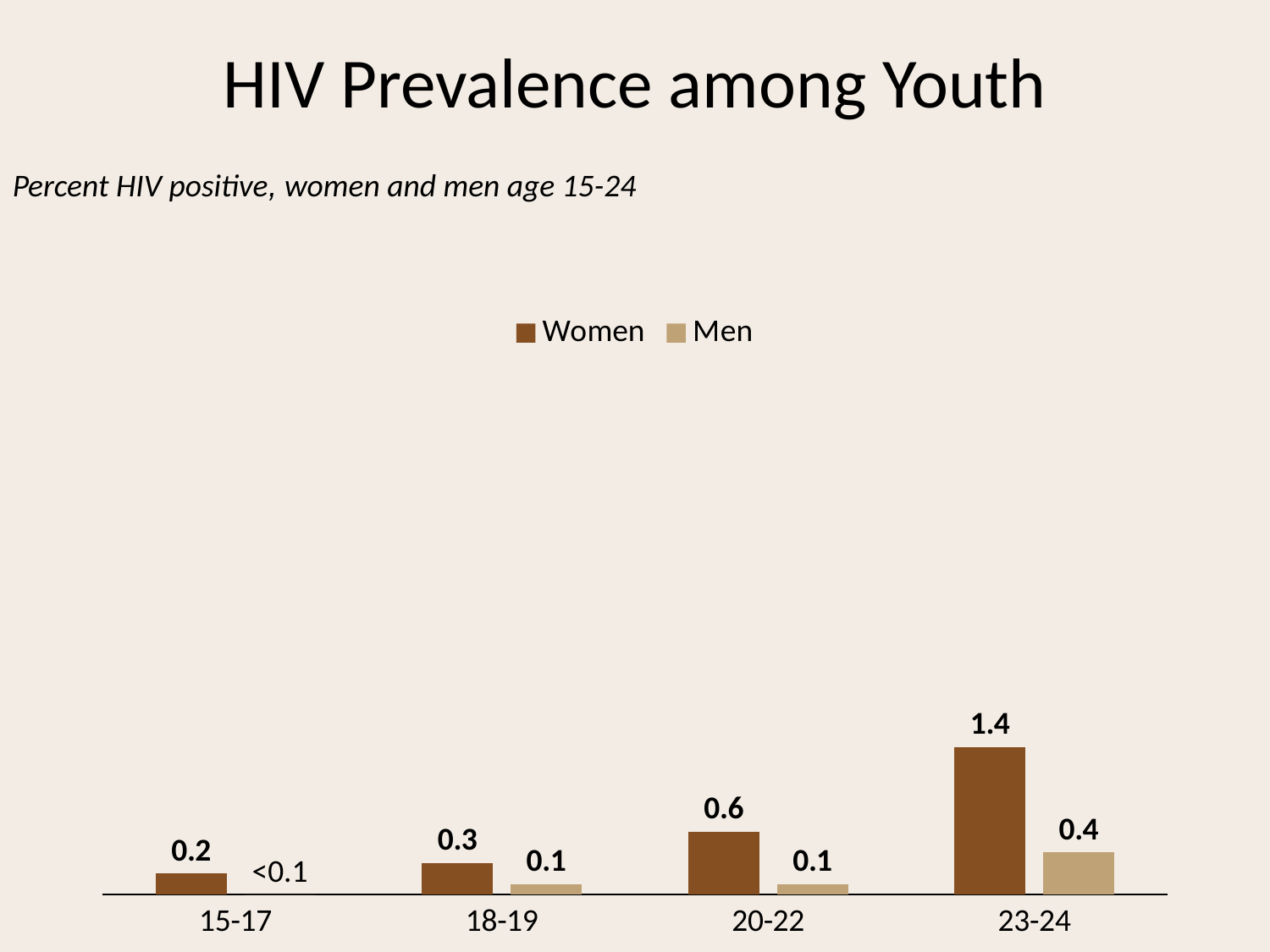

# HIV Prevalence among Youth
Percent HIV positive, women and men age 15-24

### Chart

| Category | Women | Men |
|---|---|---|
| 15-17 | 0.2 | 0.0 |
| 18-19 | 0.30000000000000004 | 0.1 |
| 20-22 | 0.6000000000000001 | 0.1 |
| 23-24 | 1.4 | 0.4 |